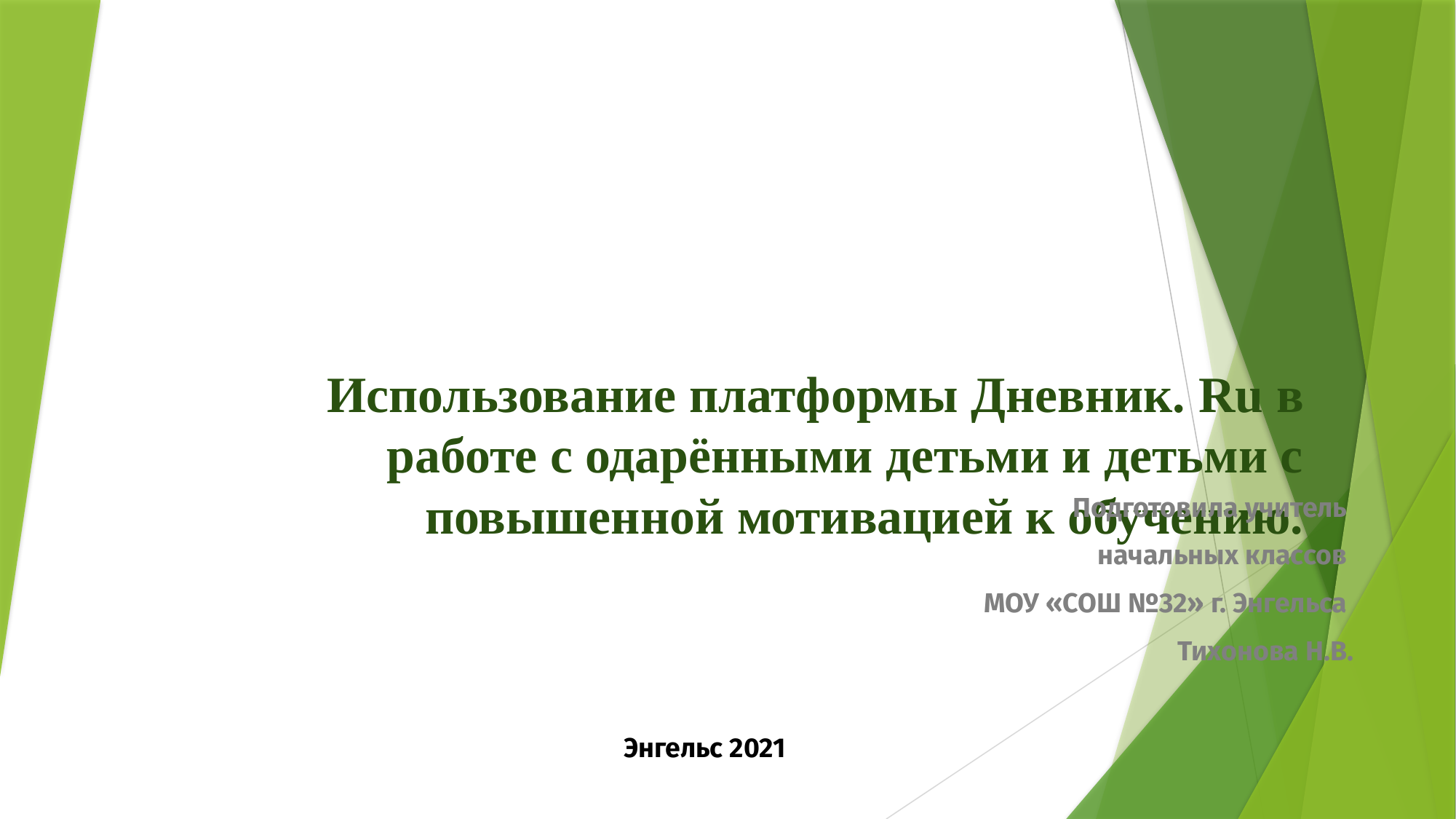

# Использование платформы Дневник. Ru в работе с одарёнными детьми и детьми с повышенной мотивацией к обучению.
Подготовила учитель
начальных классов
МОУ «СОШ №32» г. Энгельса
Тихонова Н.В.

Энгельс 2021